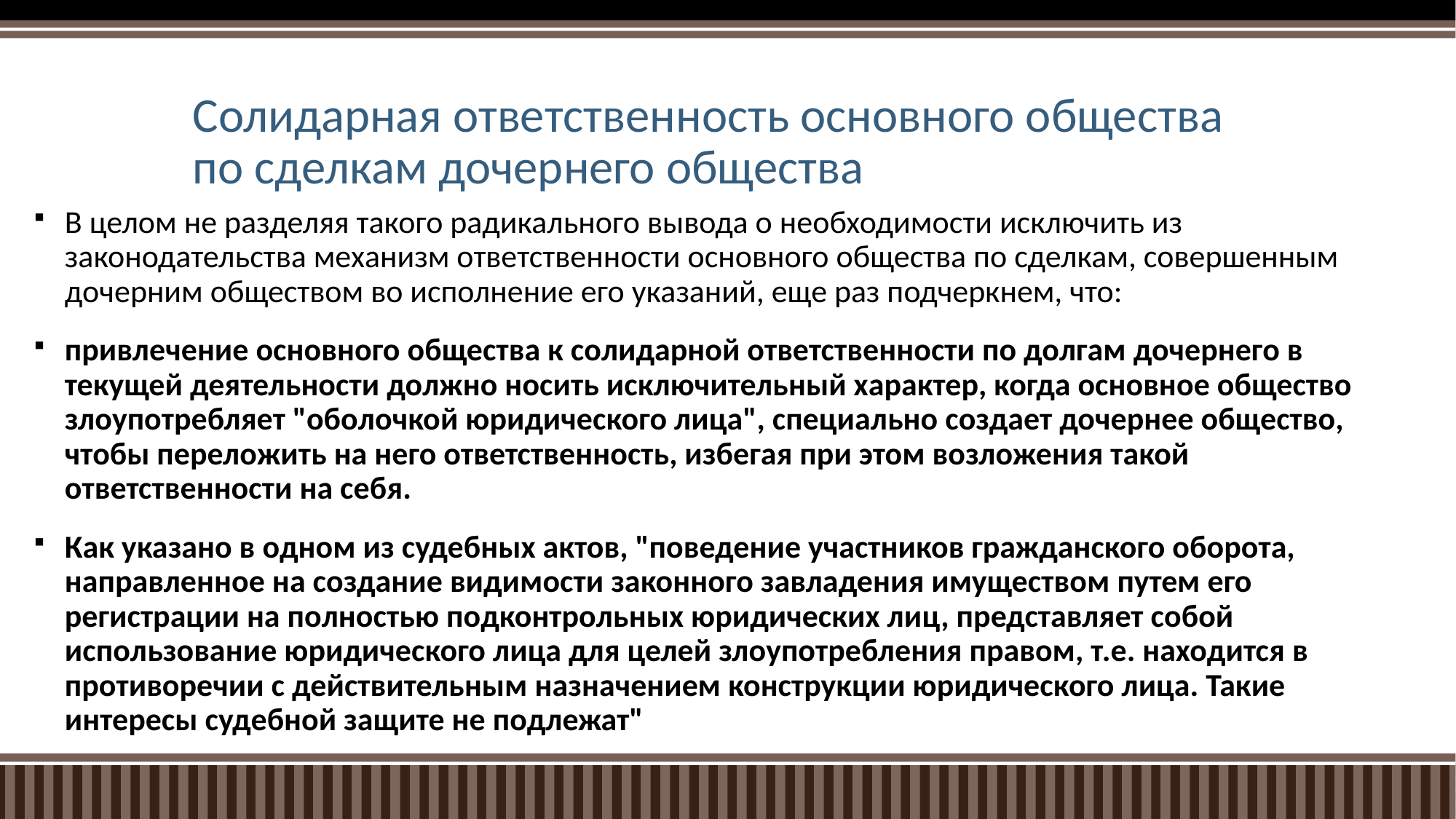

# Солидарная ответственность основного общества по сделкам дочернего общества
В целом не разделяя такого радикального вывода о необходимости исключить из законодательства механизм ответственности основного общества по сделкам, совершенным дочерним обществом во исполнение его указаний, еще раз подчеркнем, что:
привлечение основного общества к солидарной ответственности по долгам дочернего в текущей деятельности должно носить исключительный характер, когда основное общество злоупотребляет "оболочкой юридического лица", специально создает дочернее общество, чтобы переложить на него ответственность, избегая при этом возложения такой ответственности на себя.
Как указано в одном из судебных актов, "поведение участников гражданского оборота, направленное на создание видимости законного завладения имуществом путем его регистрации на полностью подконтрольных юридических лиц, представляет собой использование юридического лица для целей злоупотребления правом, т.е. находится в противоречии с действительным назначением конструкции юридического лица. Такие интересы судебной защите не подлежат"